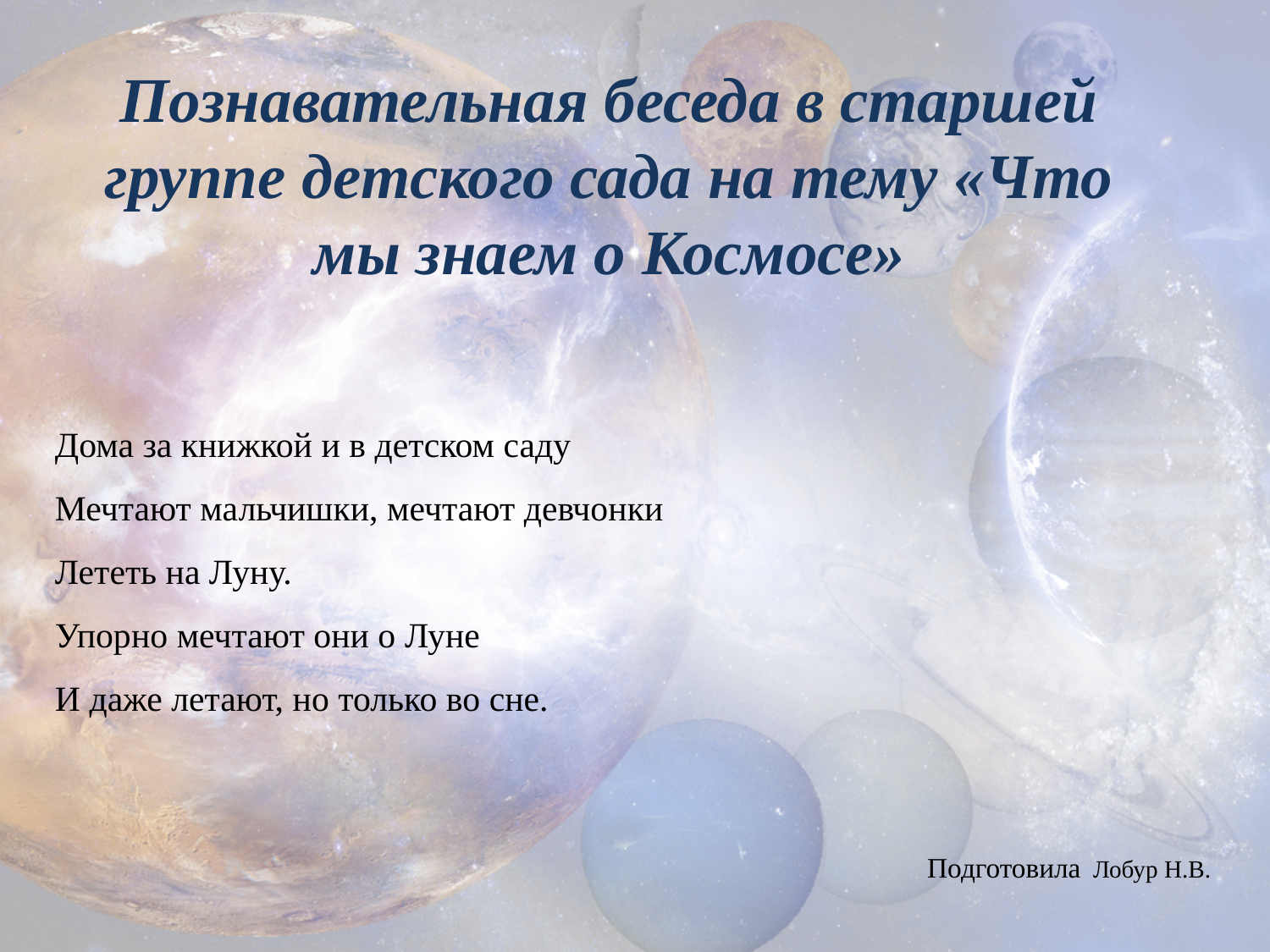

# Познавательная беседа в старшей группе детского сада на тему «Что мы знаем о Космосе»
Дома за книжкой и в детском саду
Мечтают мальчишки, мечтают девчонки
Лететь на Луну.
Упорно мечтают они о Луне
И даже летают, но только во сне.

Подготовила  Лобур Н.В.